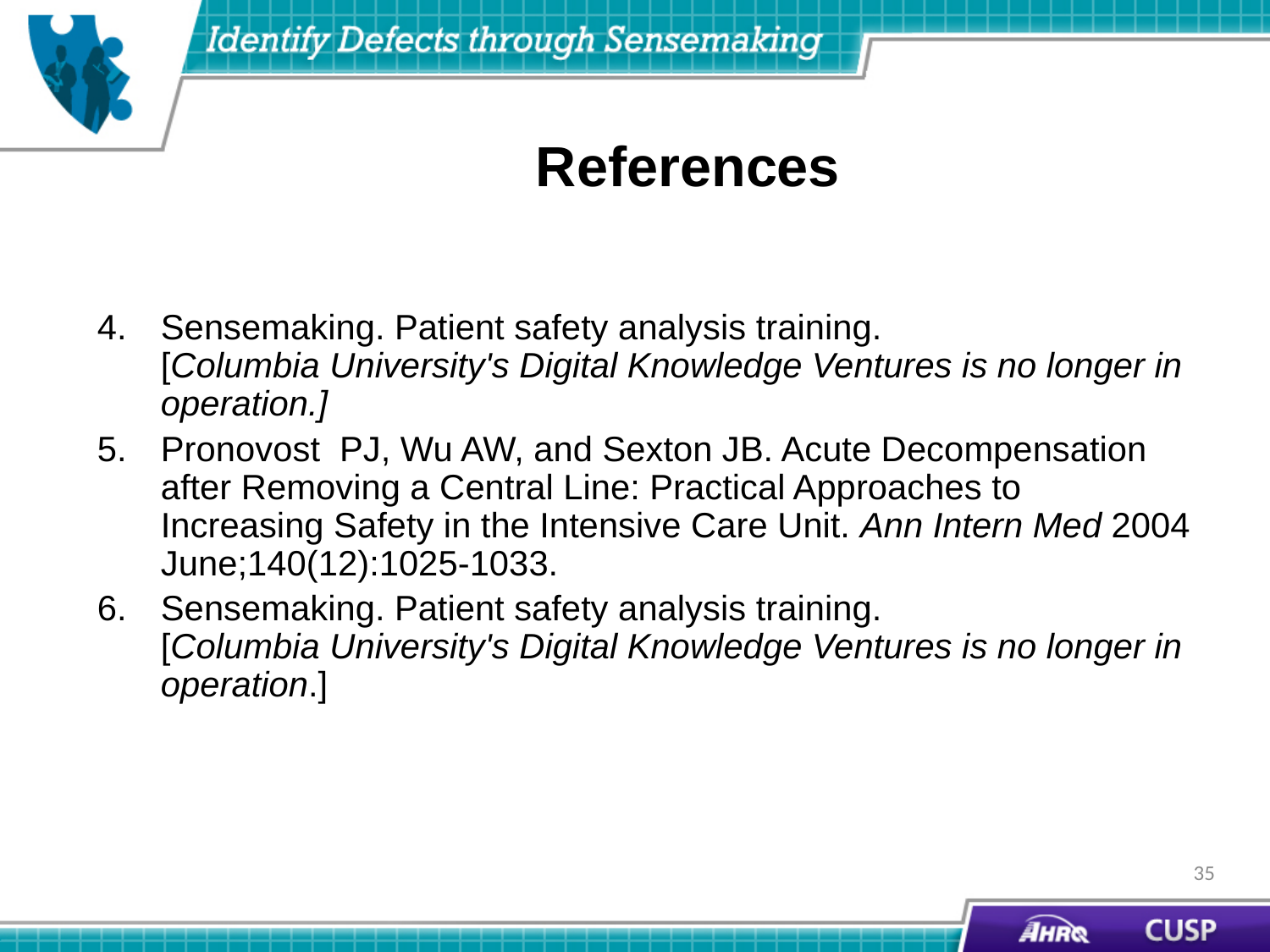

# References

Sensemaking. Patient safety analysis training.
[Columbia University's Digital Knowledge Ventures is no longer in operation.]
Pronovost  PJ, Wu AW, and Sexton JB. Acute Decompensation after Removing a Central Line: Practical Approaches to Increasing Safety in the Intensive Care Unit. Ann Intern Med 2004 June;140(12):1025-1033.
Sensemaking. Patient safety analysis training.
[Columbia University's Digital Knowledge Ventures is no longer in operation.]

35